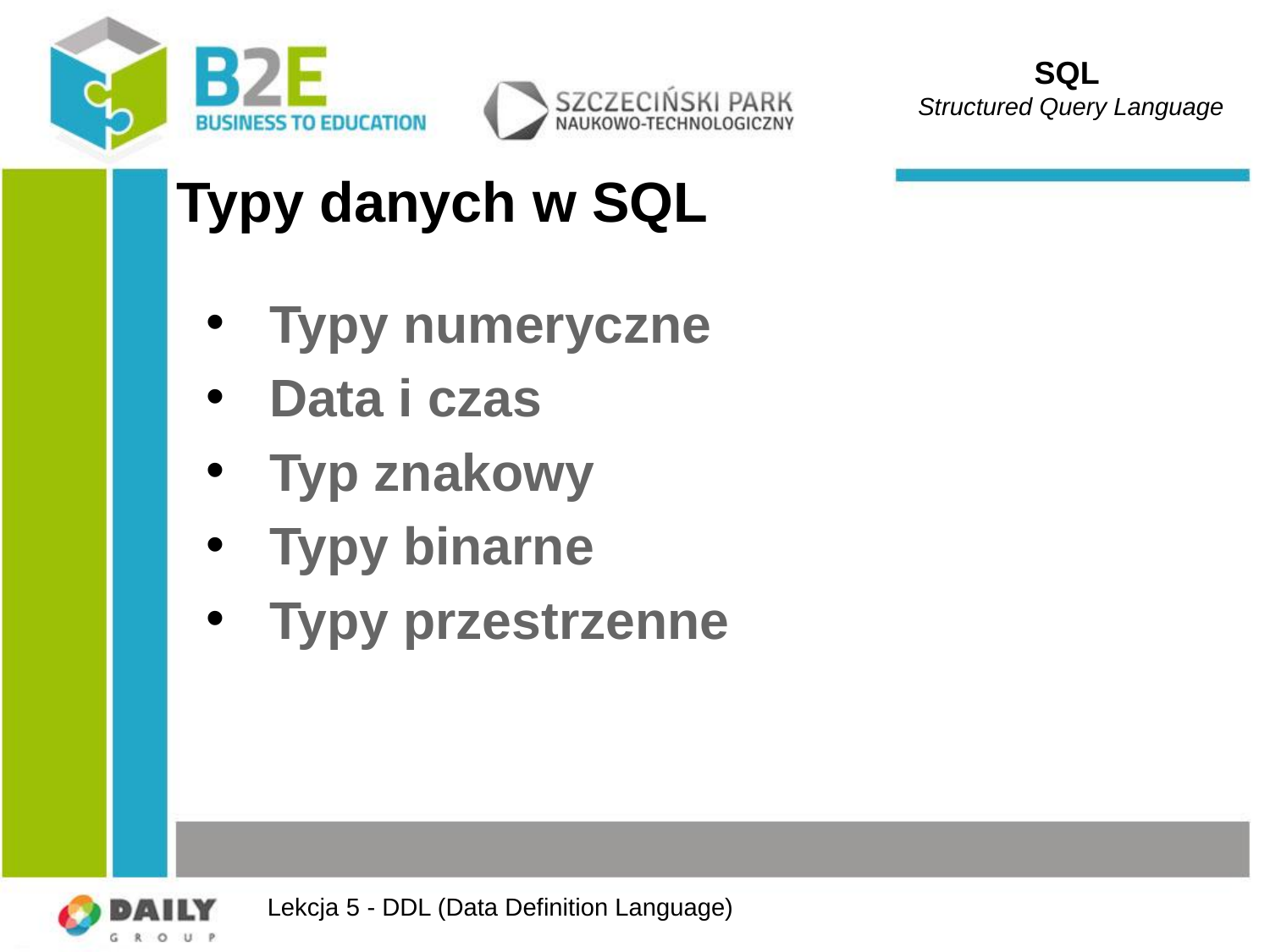

SQL
Structured Query Language
# Typy danych w SQL
Typy numeryczne
Data i czas
Typ znakowy
Typy binarne
Typy przestrzenne

Lekcja 5 - DDL (Data Definition Language)